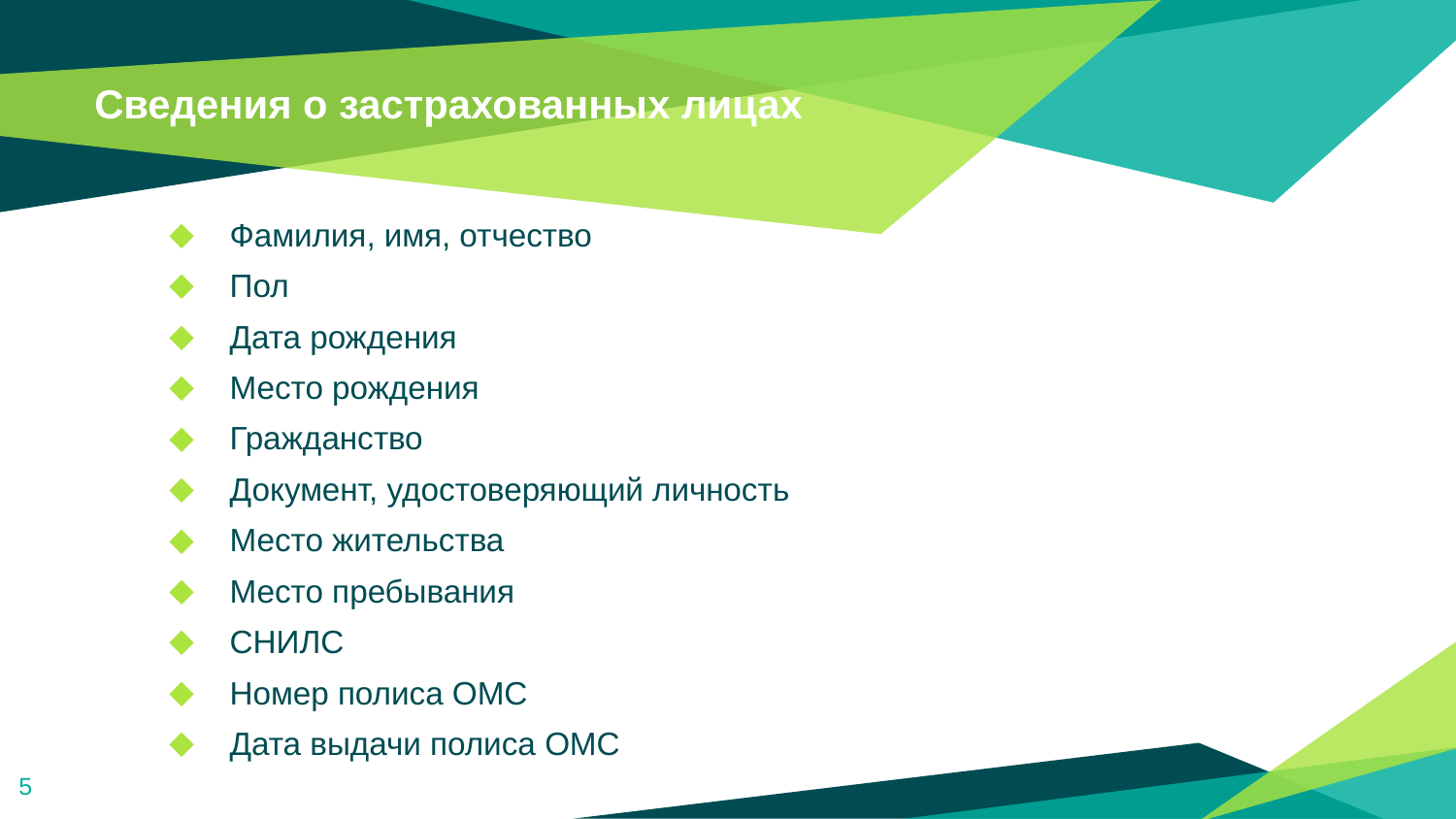

# Сведения о застрахованных лицах
Фамилия, имя, отчество
Пол
Дата рождения
Место рождения
Гражданство
Документ, удостоверяющий личность
Место жительства
Место пребывания
СНИЛС
Номер полиса ОМС
Дата выдачи полиса ОМС

5